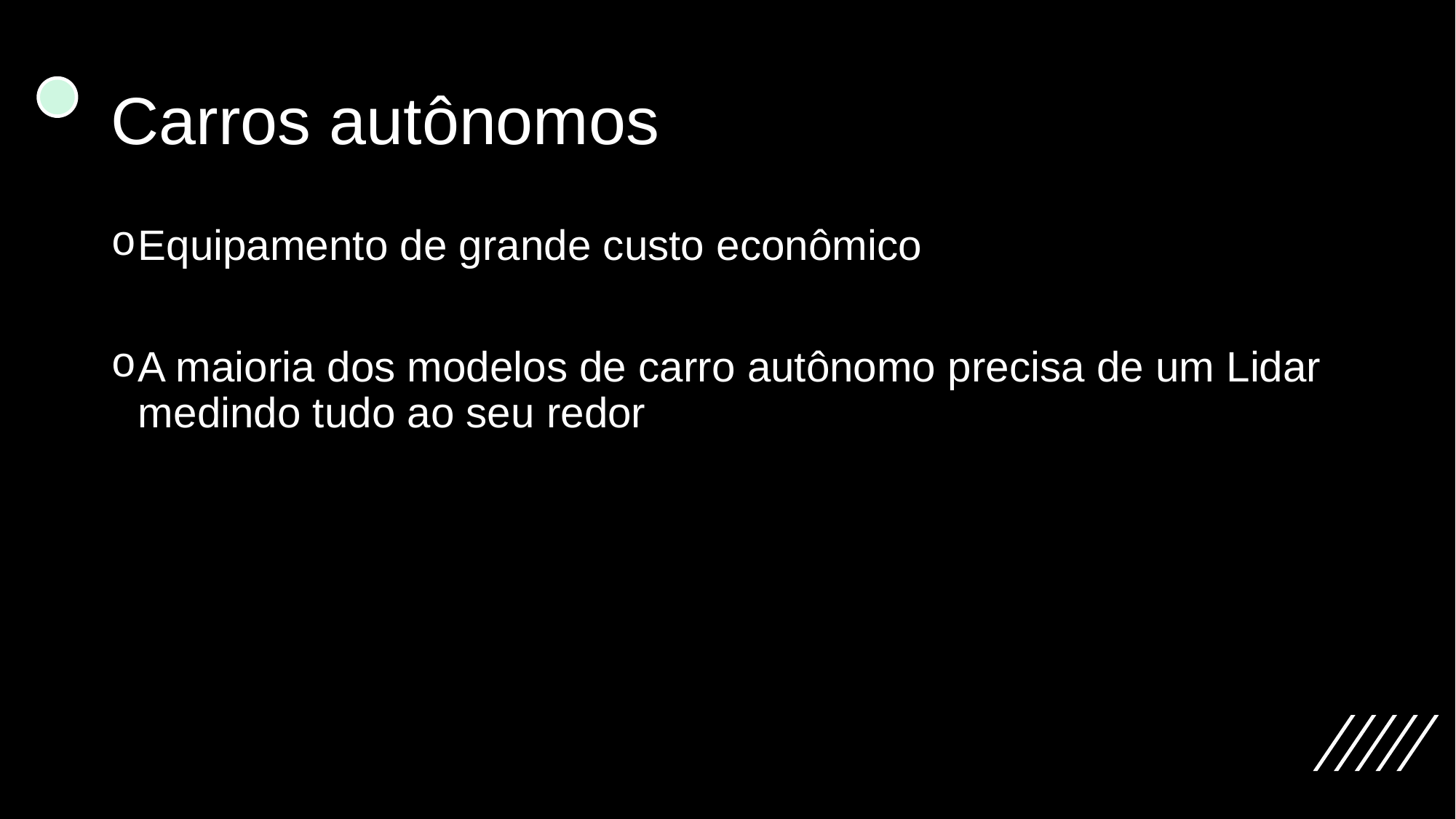

# Carros autônomos
Equipamento de grande custo econômico

A maioria dos modelos de carro autônomo precisa de um Lidar medindo tudo ao seu redor